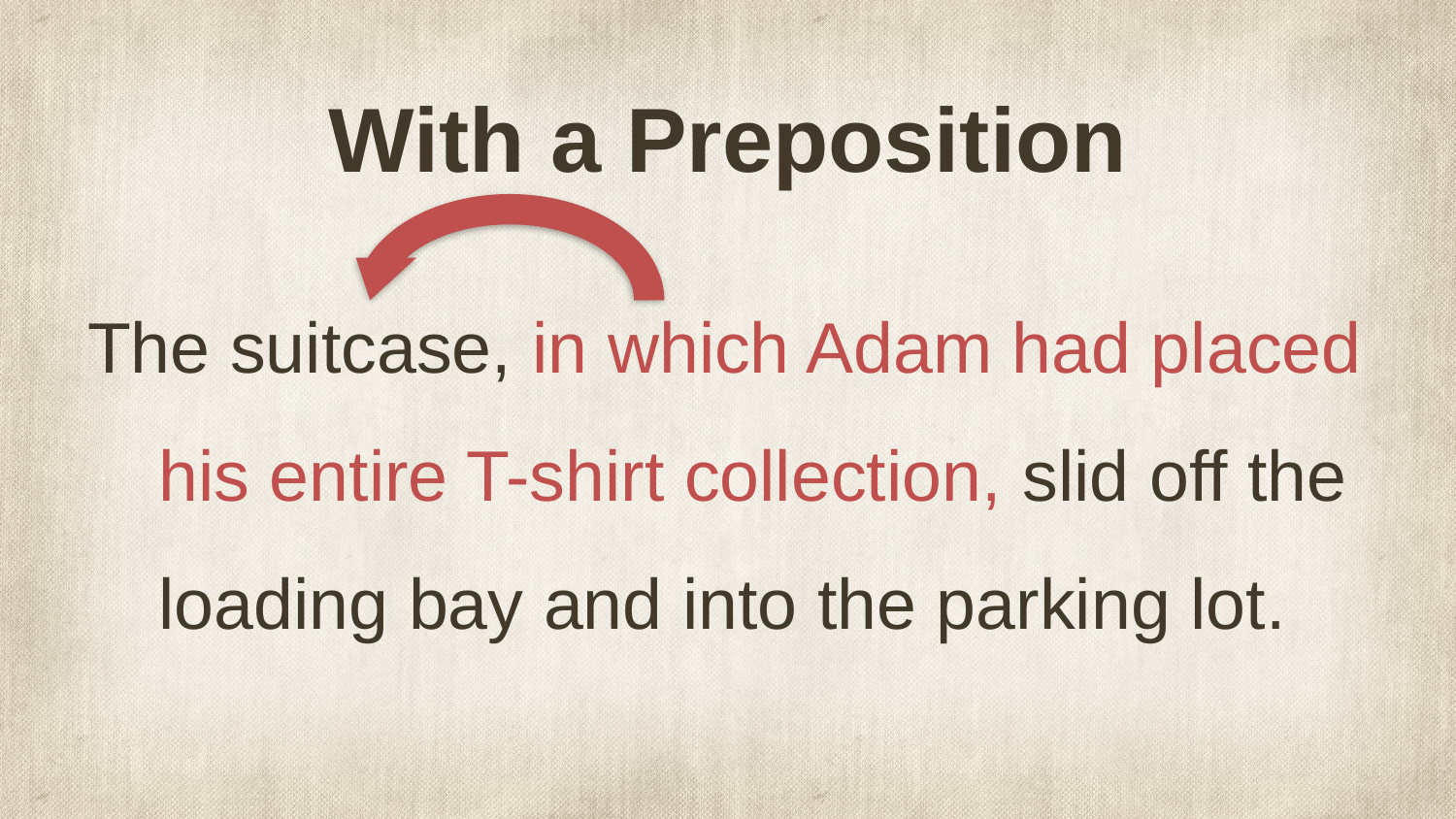

# With a Preposition

The suitcase, in which Adam had placed his entire T-shirt collection, slid off the loading bay and into the parking lot.